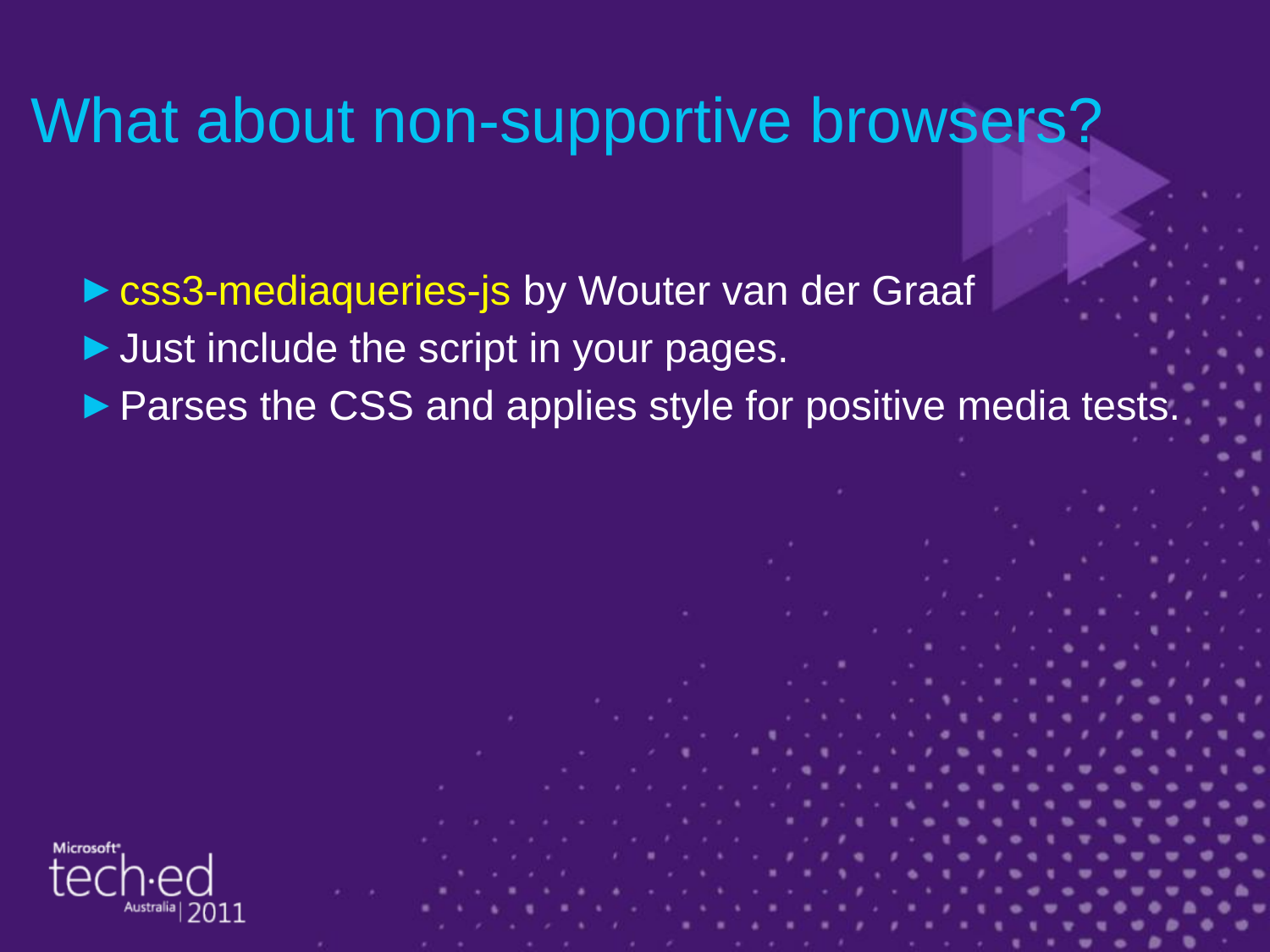

# What about non-supportive browsers?
css3-mediaqueries-js by Wouter van der Graaf
Just include the script in your pages.
Parses the CSS and applies style for positive media tests.